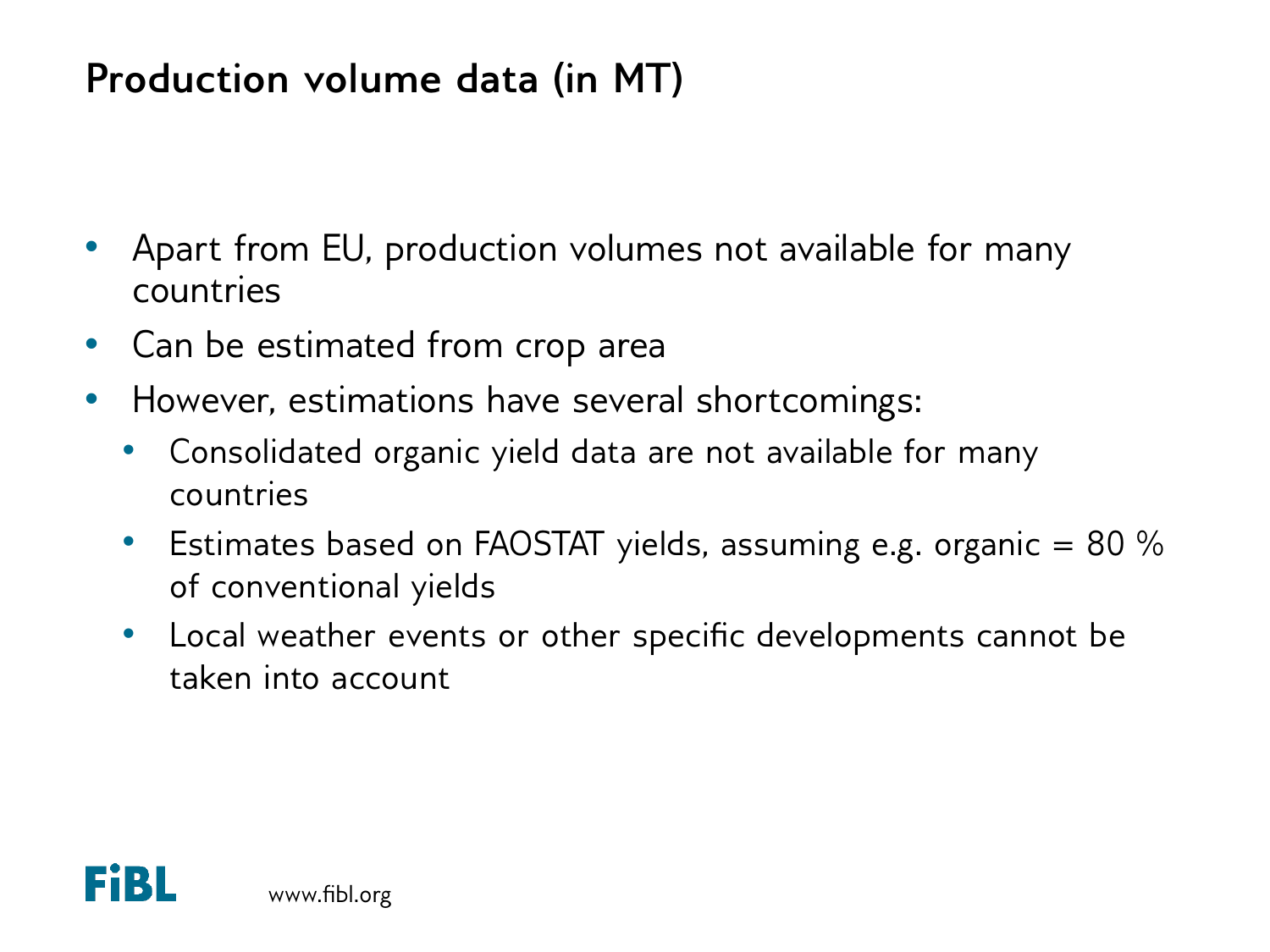

# Production volume data (in MT)
Apart from EU, production volumes not available for many countries
Can be estimated from crop area
However, estimations have several shortcomings:
Consolidated organic yield data are not available for many countries
Estimates based on FAOSTAT yields, assuming e.g. organic = 80 % of conventional yields
Local weather events or other specific developments cannot be taken into account